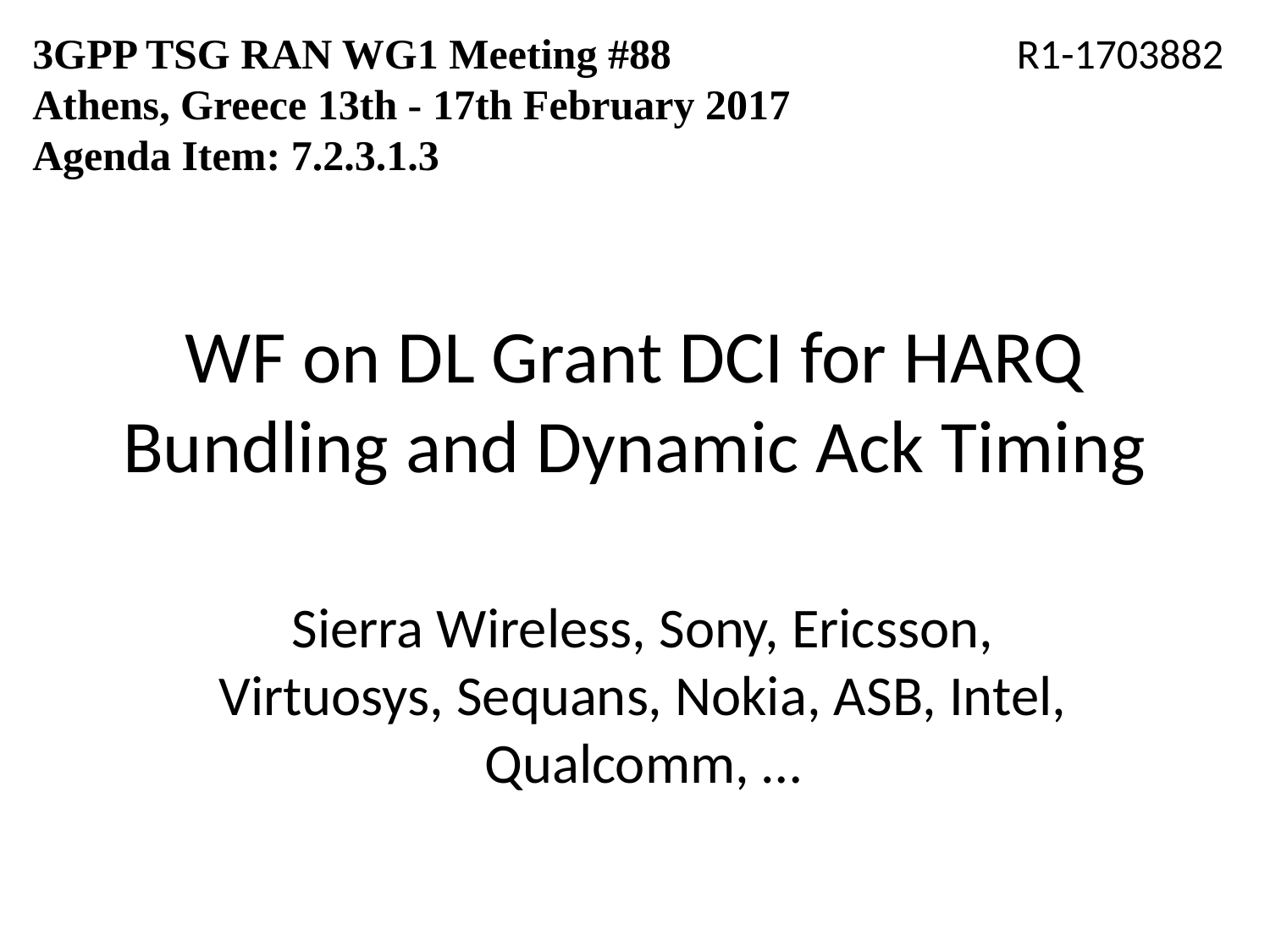

3GPP TSG RAN WG1 Meeting #88		         R1-1703882
Athens, Greece 13th - 17th February 2017
Agenda Item: 7.2.3.1.3

# WF on DL Grant DCI for HARQ Bundling and Dynamic Ack Timing
Sierra Wireless, Sony, Ericsson, Virtuosys, Sequans, Nokia, ASB, Intel, Qualcomm, …